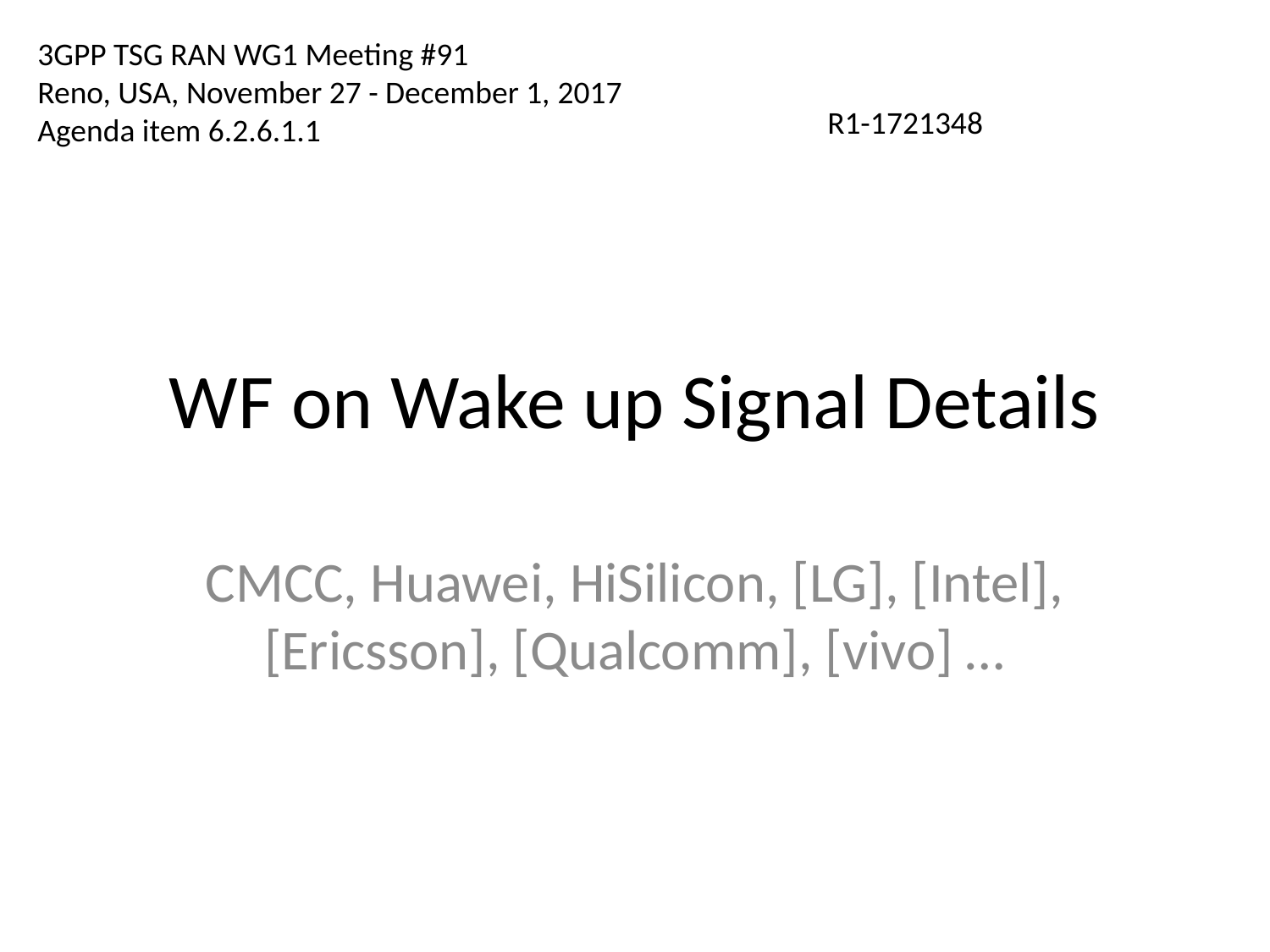

3GPP TSG RAN WG1 Meeting #91
Reno, USA, November 27 - December 1, 2017
Agenda item 6.2.6.1.1
R1-1721348
# WF on Wake up Signal Details
CMCC, Huawei, HiSilicon, [LG], [Intel], [Ericsson], [Qualcomm], [vivo] …